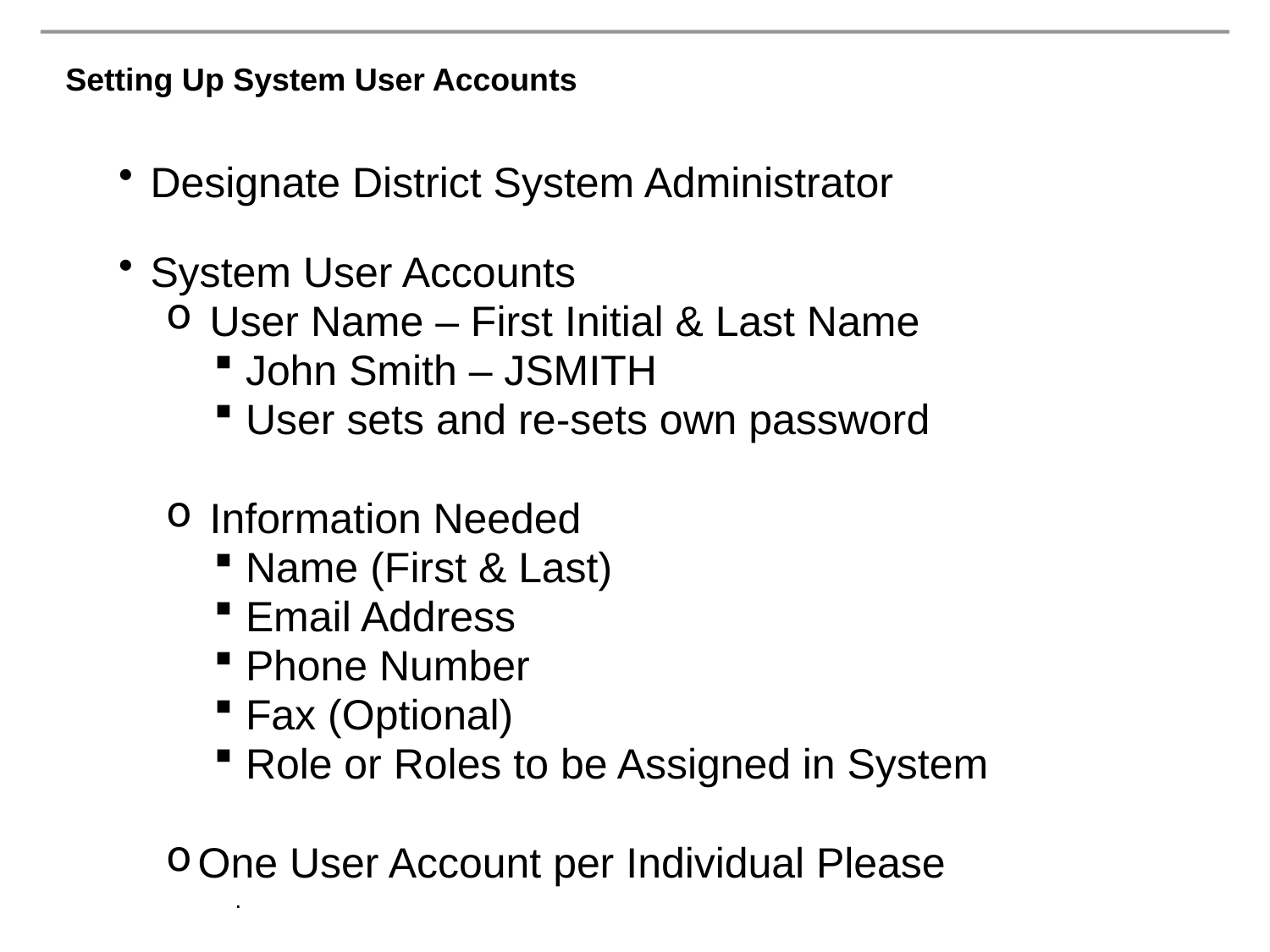

# Setting Up System User Accounts
Designate District System Administrator

System User Accounts
 User Name – First Initial & Last Name
John Smith – JSMITH
User sets and re-sets own password

 Information Needed
Name (First & Last)
Email Address
Phone Number
Fax (Optional)
Role or Roles to be Assigned in System

One User Account per Individual Please

.